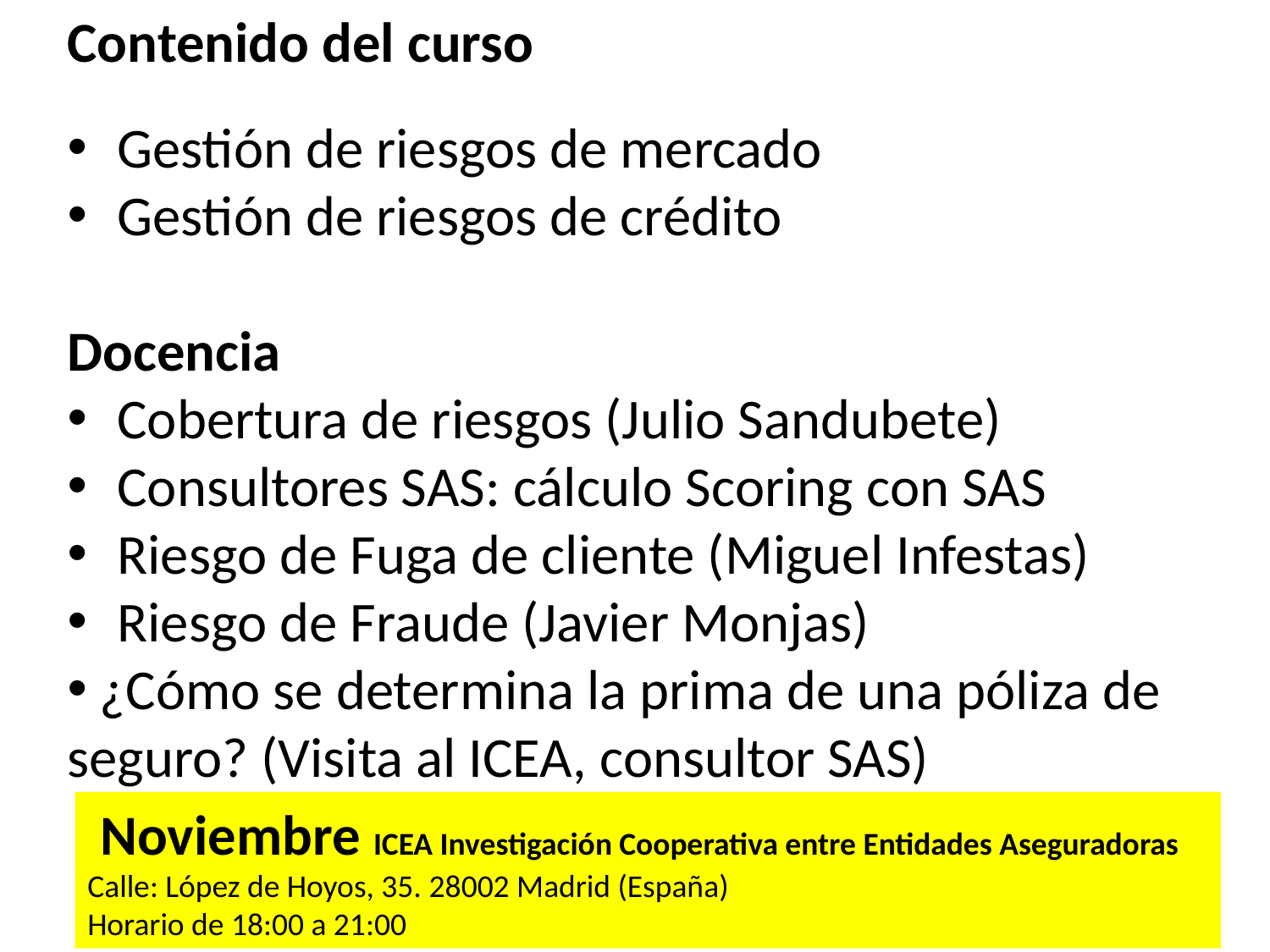

Contenido del curso

Gestión de riesgos de mercado
Gestión de riesgos de crédito

Docencia
Cobertura de riesgos (Julio Sandubete)
Consultores SAS: cálculo Scoring con SAS
Riesgo de Fuga de cliente (Miguel Infestas)
Riesgo de Fraude (Javier Monjas)
 ¿Cómo se determina la prima de una póliza de seguro? (Visita al ICEA, consultor SAS)
 Noviembre ICEA Investigación Cooperativa entre Entidades Aseguradoras
Calle: López de Hoyos, 35. 28002 Madrid (España)
Horario de 18:00 a 21:00